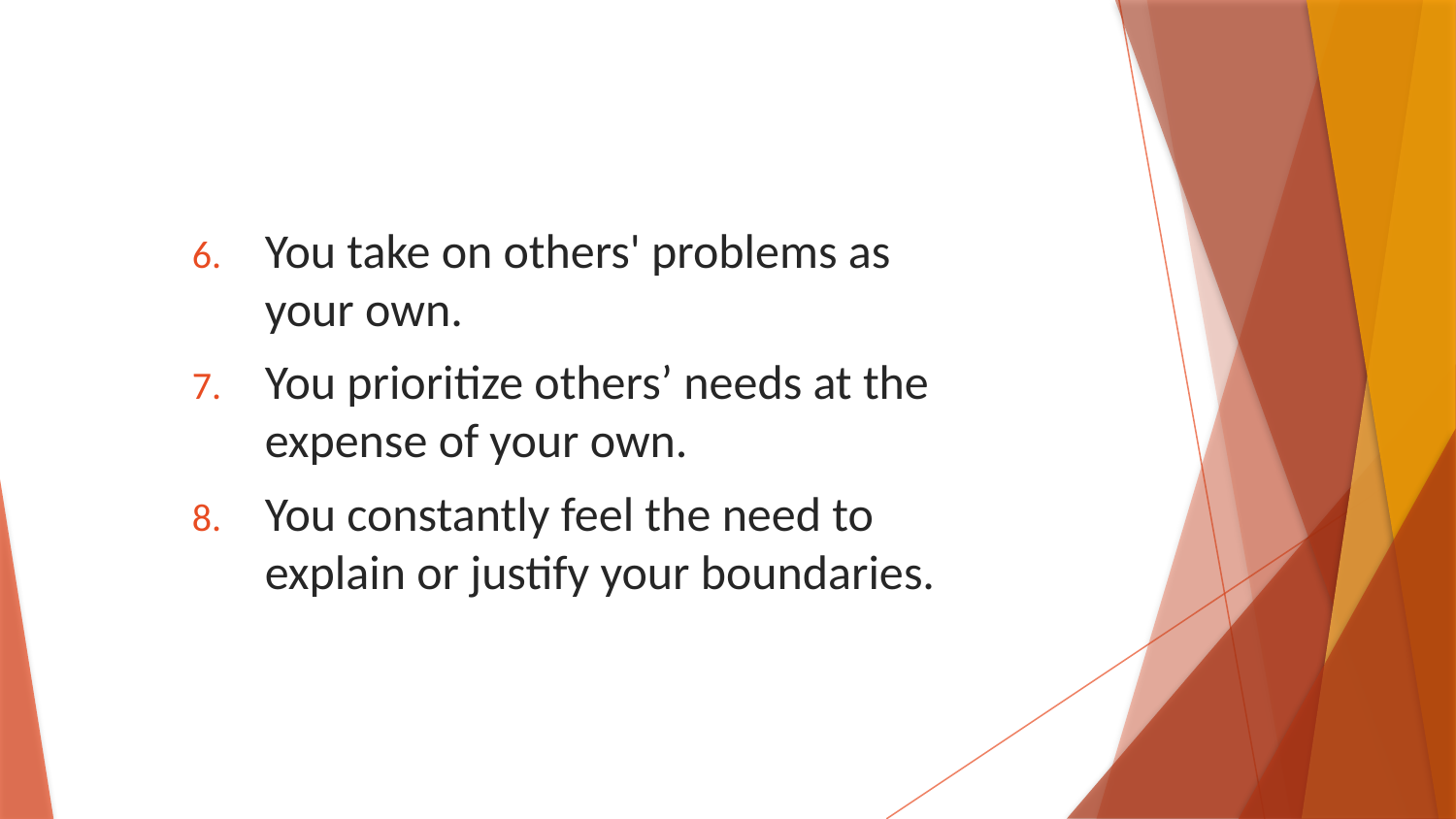

You take on others' problems as your own.
You prioritize others’ needs at the expense of your own.
You constantly feel the need to explain or justify your boundaries.